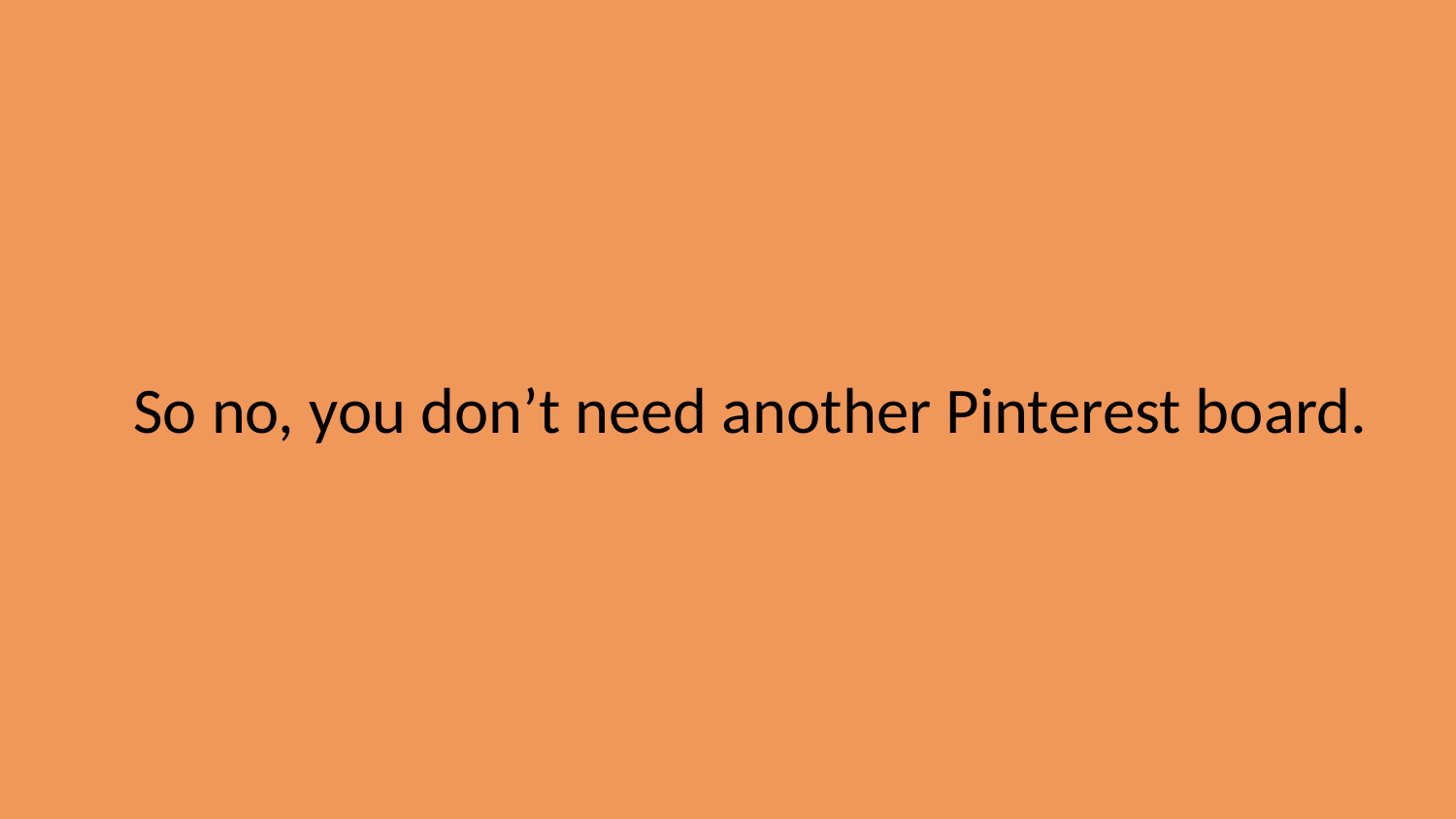

So no, you don’t need another Pinterest board.